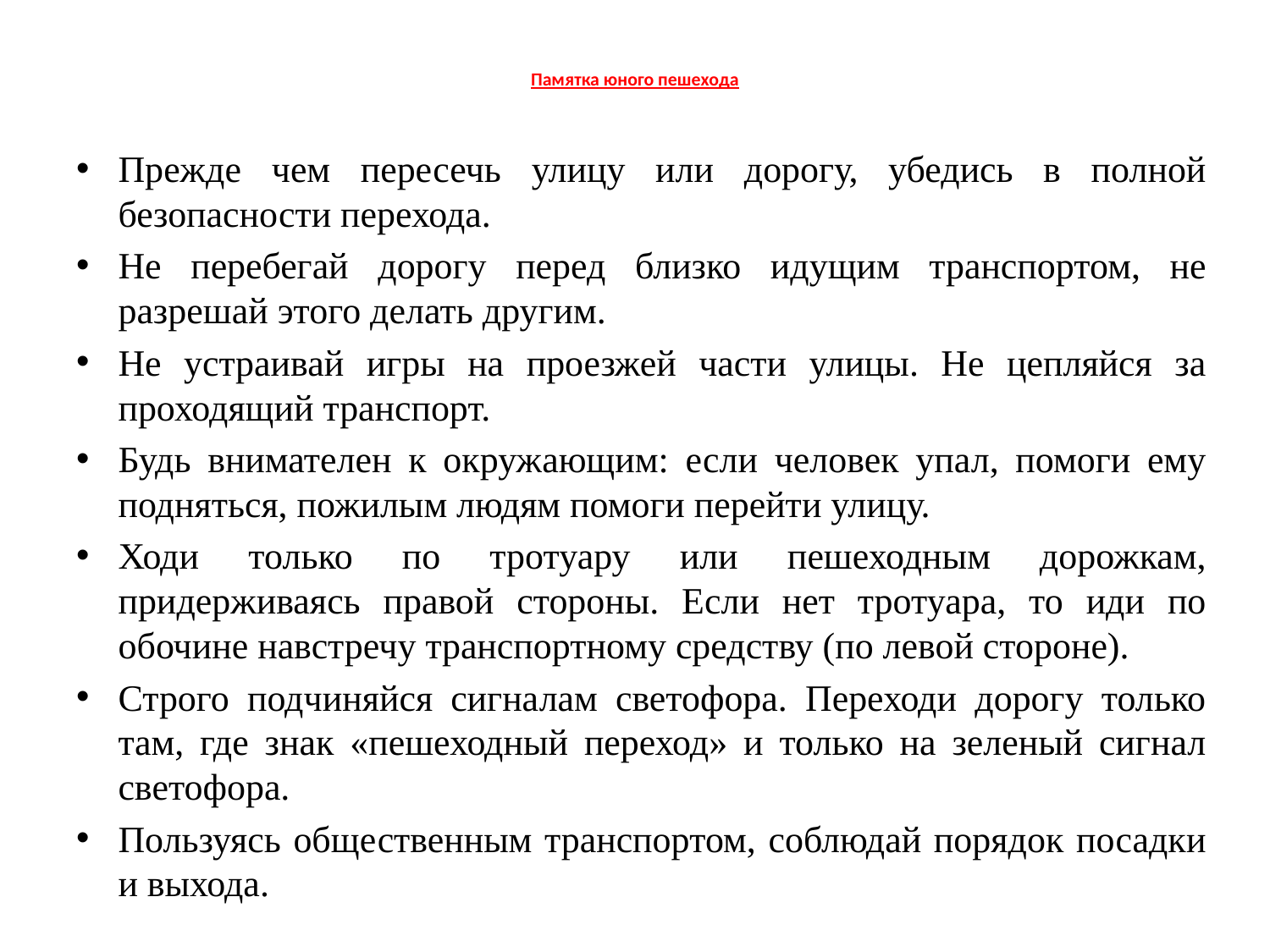

# Памятка юного пешехода
Прежде чем пересечь улицу или дорогу, убедись в полной безопасности перехода.
Не перебегай дорогу перед близко идущим транспортом, не разрешай этого делать другим.
Не устраивай игры на проезжей части улицы. Не цепляйся за проходящий транспорт.
Будь внимателен к окружающим: если человек упал, помоги ему подняться, пожилым людям помоги перейти улицу.
Ходи только по тротуару или пешеходным дорожкам, придерживаясь правой стороны. Если нет тротуара, то иди по обочине навстречу транспортному средству (по левой стороне).
Строго подчиняйся сигналам светофора. Переходи дорогу только там, где знак «пешеходный переход» и только на зеленый сигнал светофора.
Пользуясь общественным транспортом, соблюдай порядок посадки и выхода.